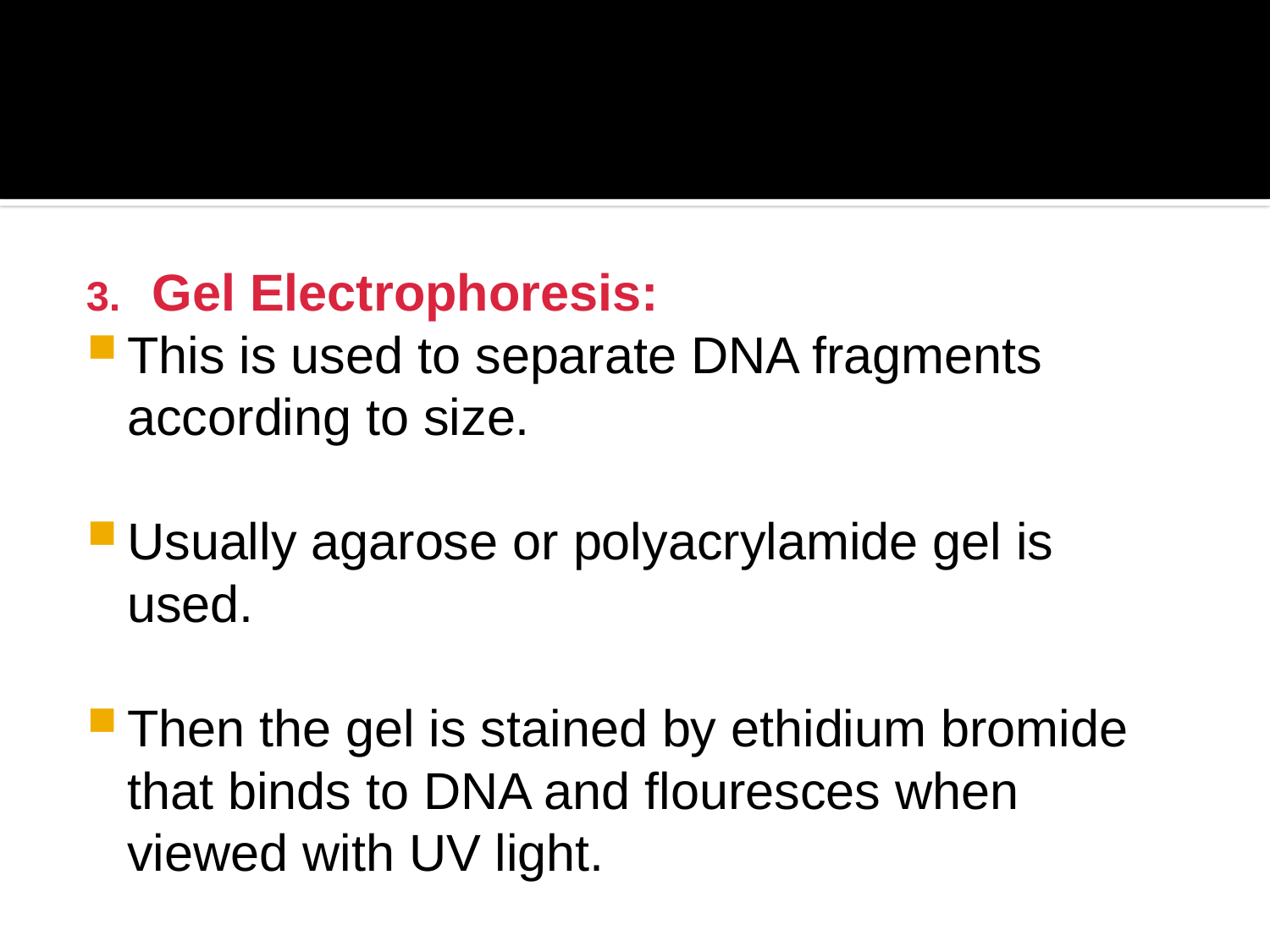

#
Gel Electrophoresis:
This is used to separate DNA fragments according to size.

Usually agarose or polyacrylamide gel is used.

Then the gel is stained by ethidium bromide that binds to DNA and flouresces when viewed with UV light.